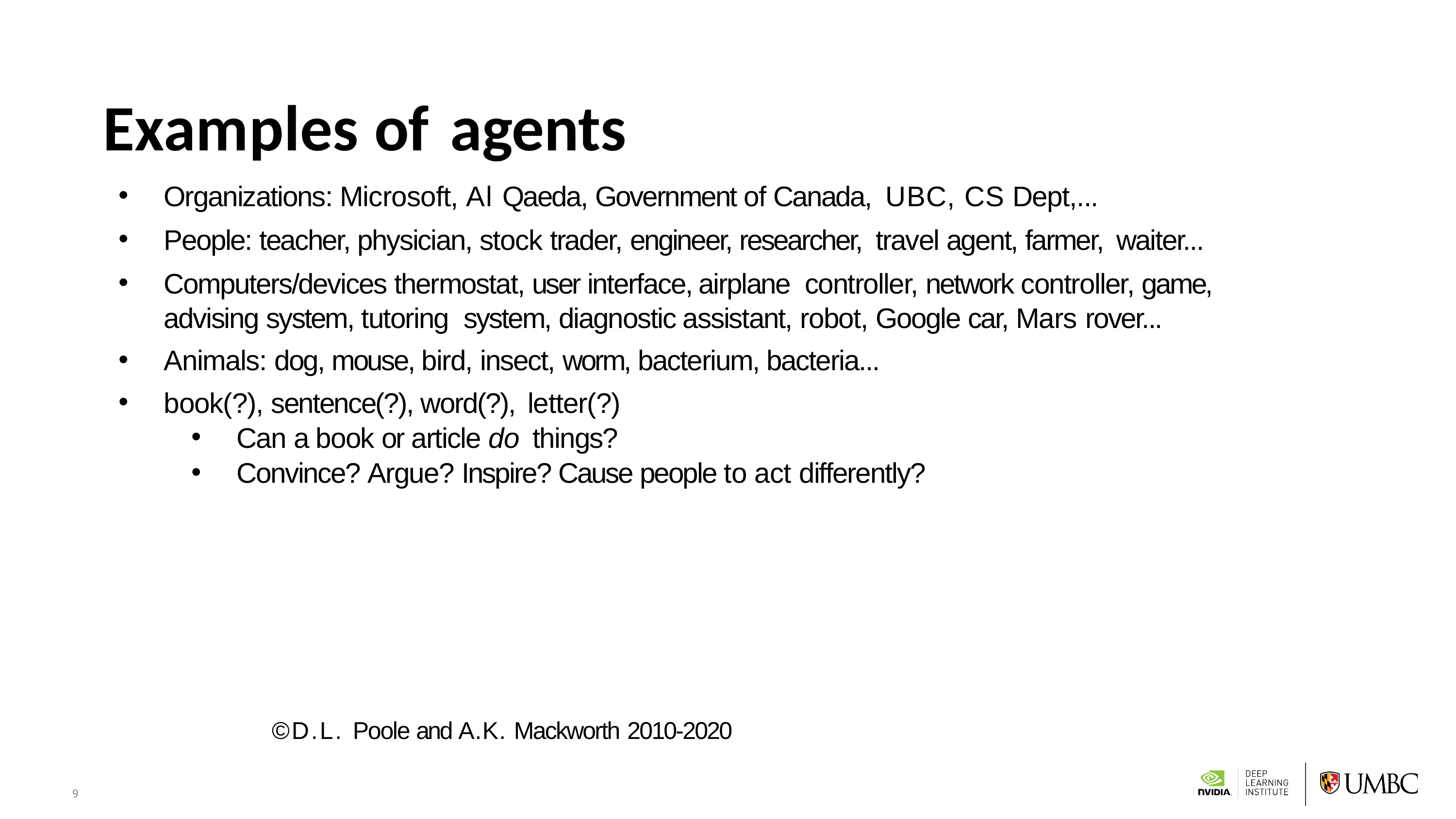

9
# Examples of agents
Organizations: Microsoft, Al Qaeda, Government of Canada,  UBC, CS Dept,...
People: teacher, physician, stock trader, engineer, researcher,  travel agent, farmer, waiter...
Computers/devices thermostat, user interface, airplane  controller, network controller, game, advising system, tutoring  system, diagnostic assistant, robot, Google car, Mars rover...
Animals: dog, mouse, bird, insect, worm, bacterium, bacteria...
book(?), sentence(?), word(?), letter(?)
Can a book or article do things?
Convince? Argue? Inspire? Cause people to act differently?
©D.L. Poole and A.K. Mackworth 2010-2020
©D.L. Poole and A.K. Mackworth 2010-2020